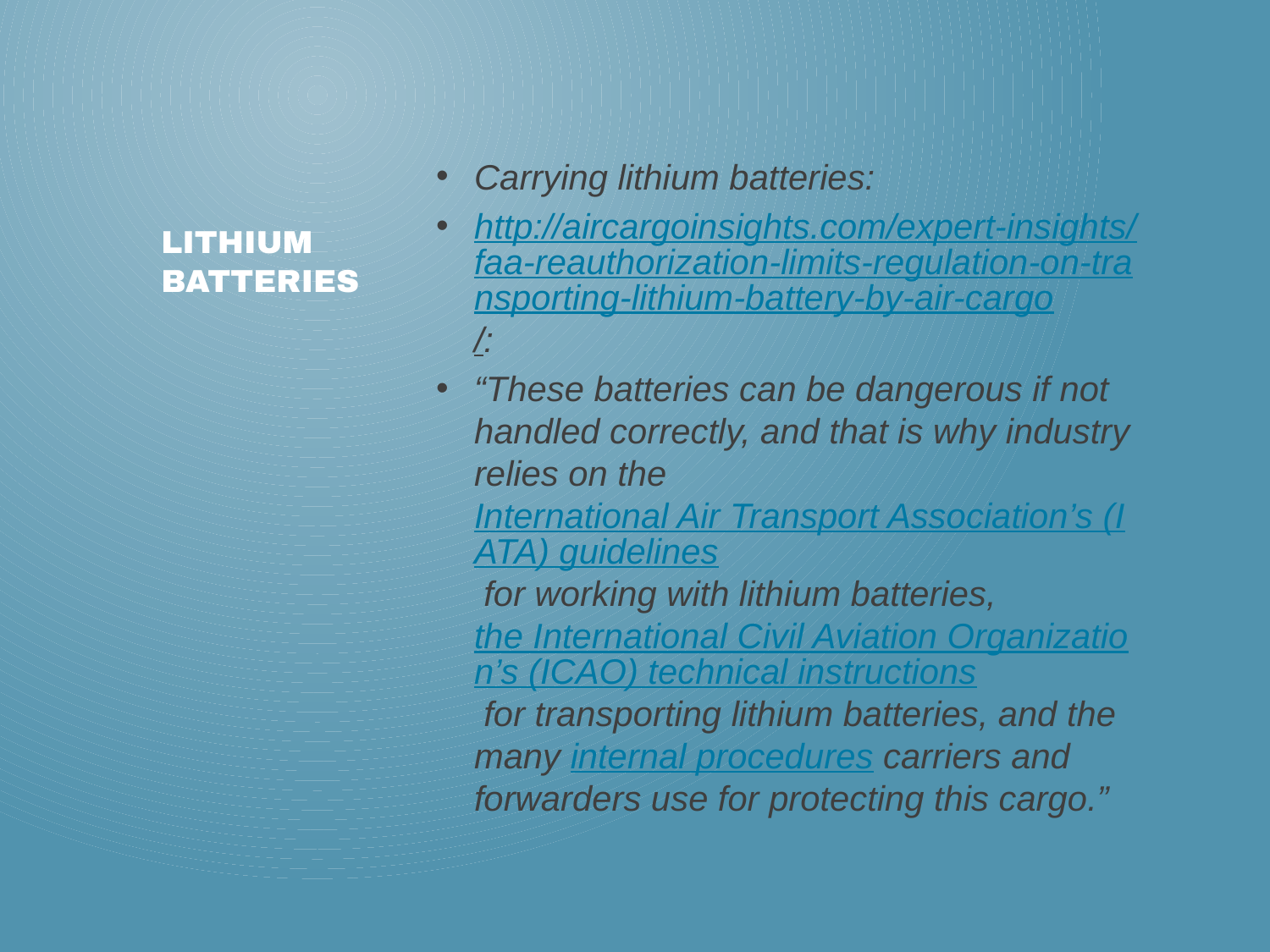

Carrying lithium batteries:
http://aircargoinsights.com/expert-insights/faa-reauthorization-limits-regulation-on-transporting-lithium-battery-by-air-cargo/:
“These batteries can be dangerous if not handled correctly, and that is why industry relies on the International Air Transport Association’s (IATA) guidelines for working with lithium batteries, the International Civil Aviation Organization’s (ICAO) technical instructions for transporting lithium batteries, and the many internal procedures carriers and forwarders use for protecting this cargo.”
# LITHIUM BATTERIES